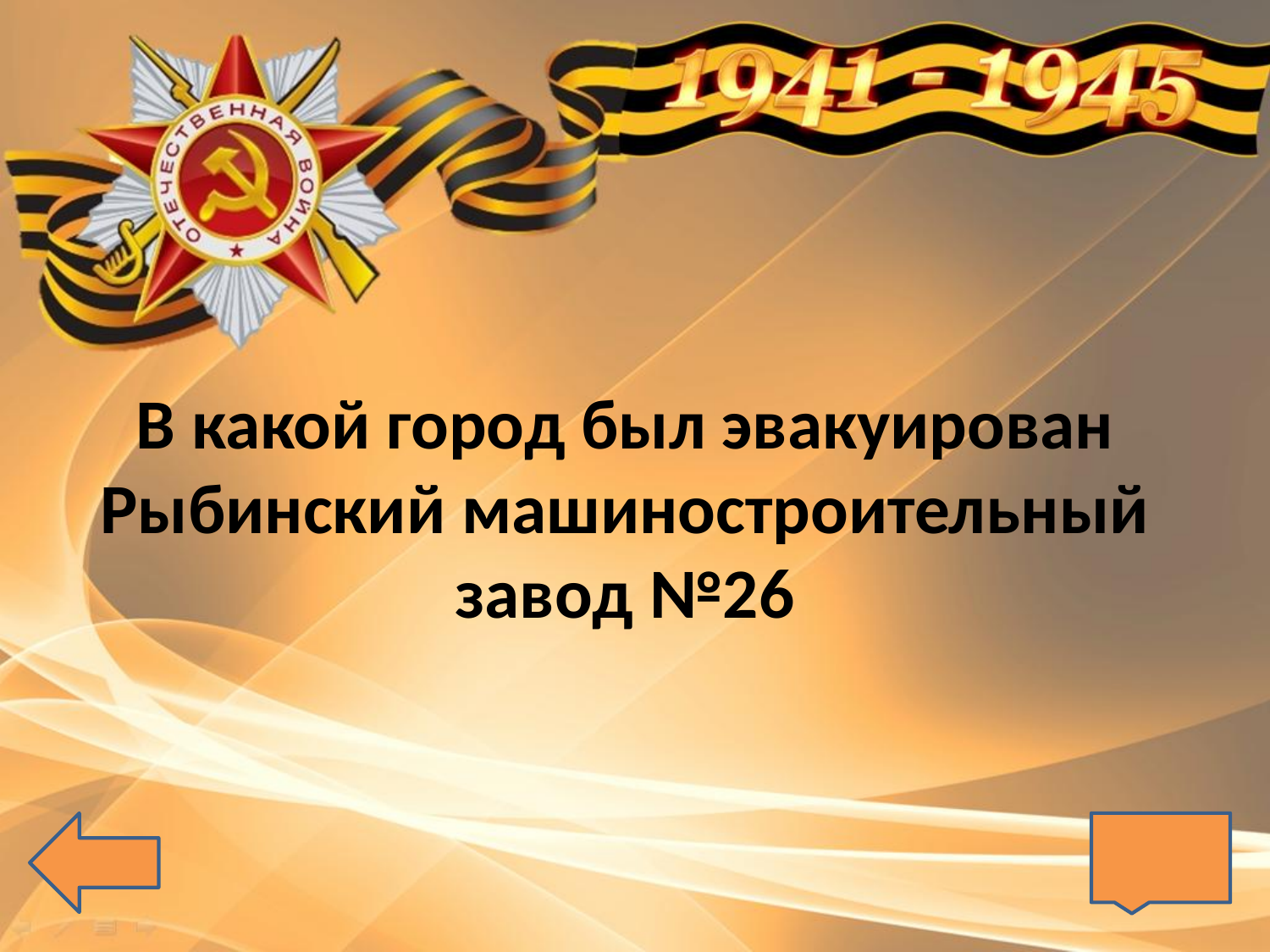

# В какой город был эвакуирован Рыбинский машиностроительный завод №26